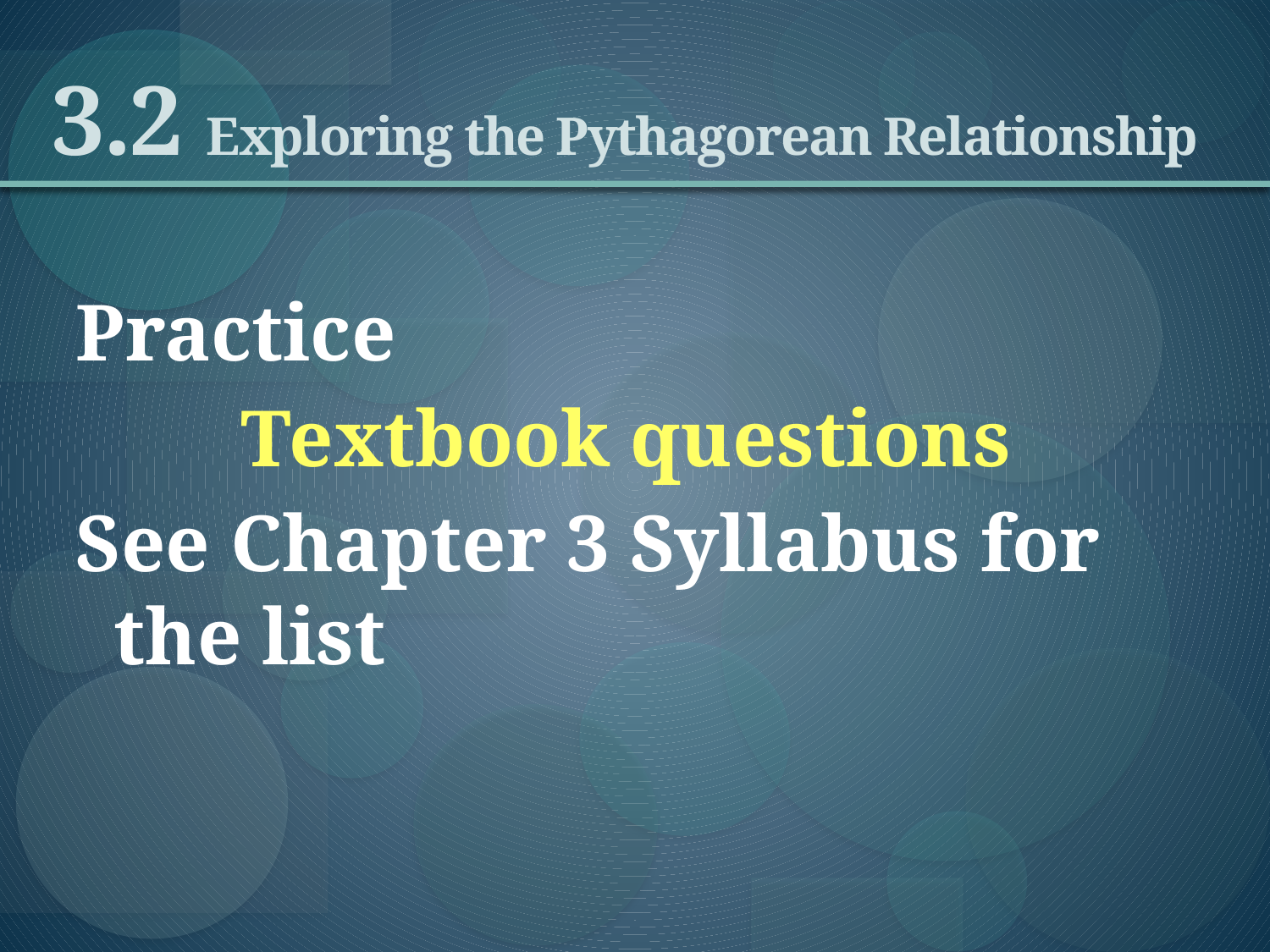

# 3.2 Exploring the Pythagorean Relationship

Practice
		Textbook questions
See Chapter 3 Syllabus for the list